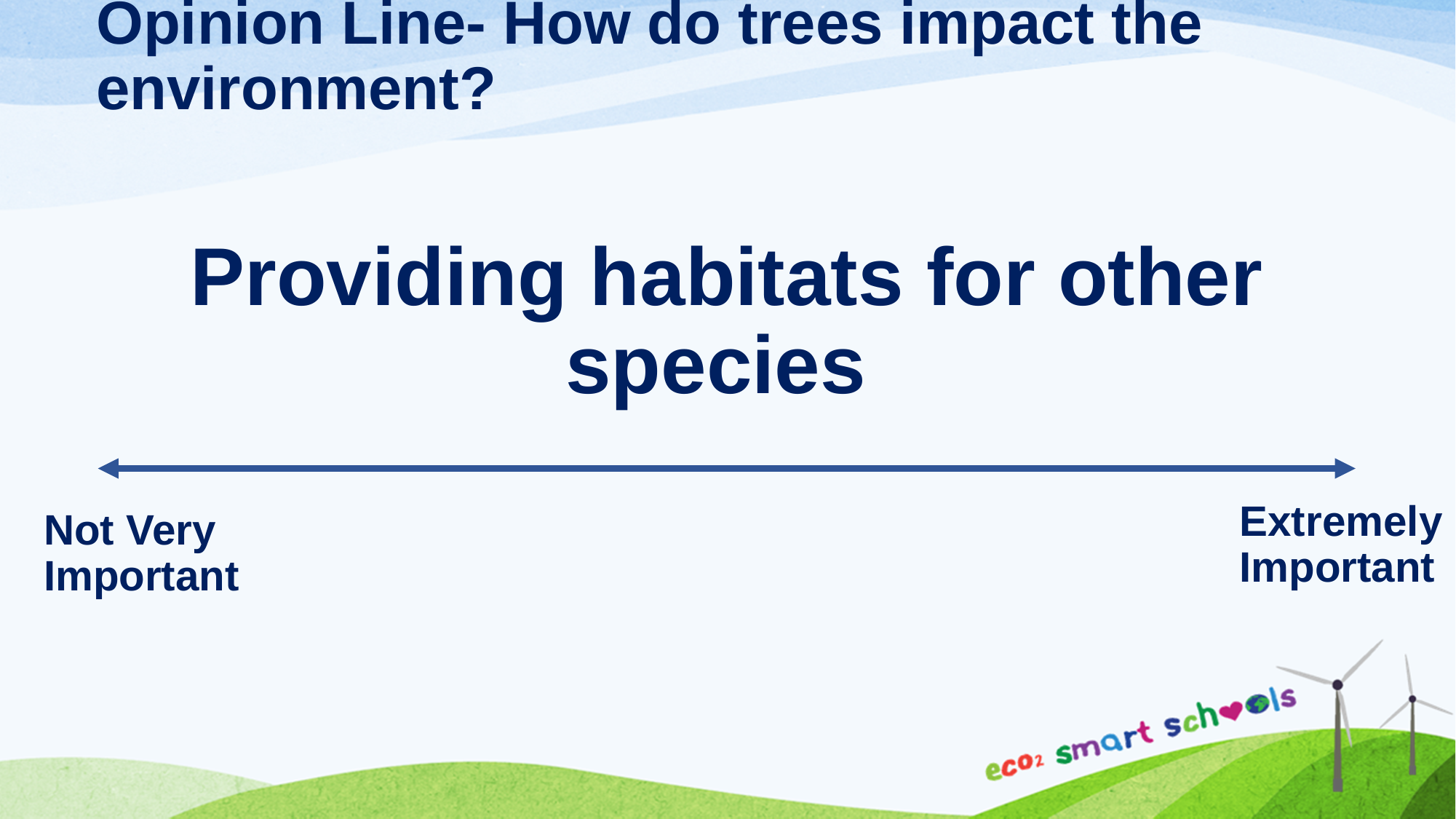

Opinion Line- How do trees impact the environment?

Providing habitats for other species

Extremely Important

Not Very Important